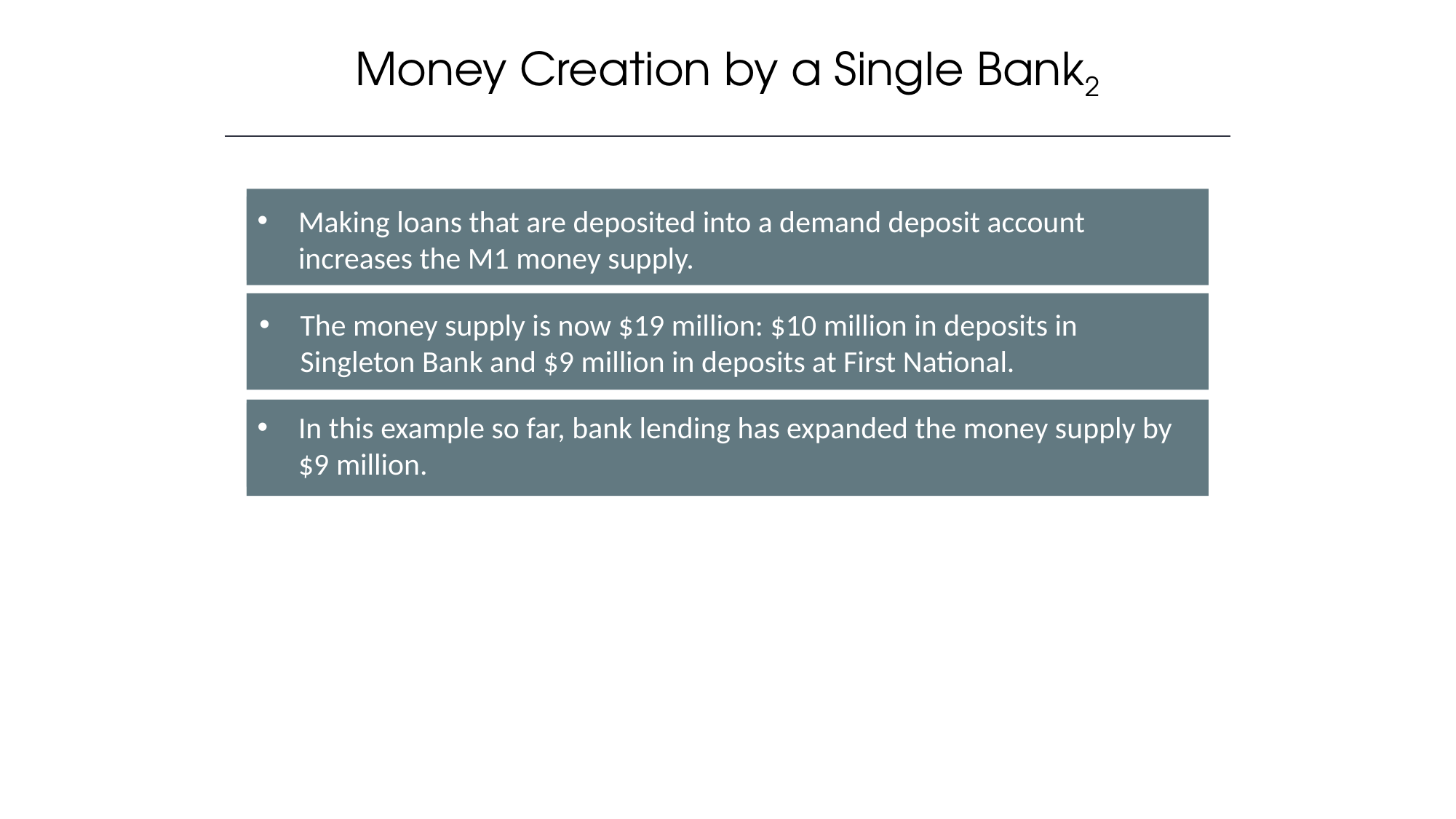

Money Creation by a Single Bank2

Making loans that are deposited into a demand deposit account increases the M1 money supply.

The money supply is now $19 million: $10 million in deposits in Singleton Bank and $9 million in deposits at First National.

In this example so far, bank lending has expanded the money supply by $9 million.